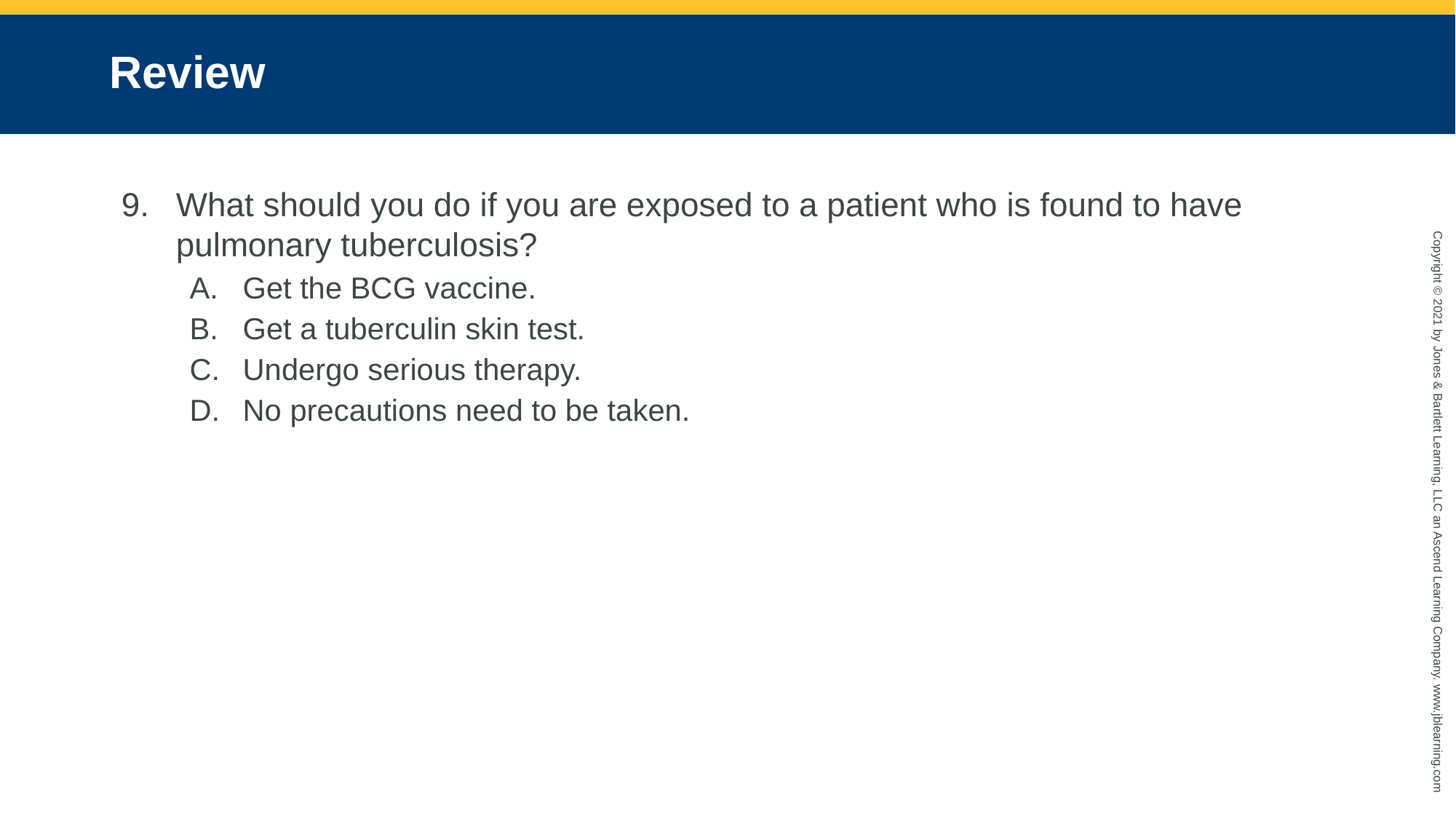

# Review
What should you do if you are exposed to a patient who is found to have pulmonary tuberculosis?
Get the BCG vaccine.
Get a tuberculin skin test.
Undergo serious therapy.
No precautions need to be taken.